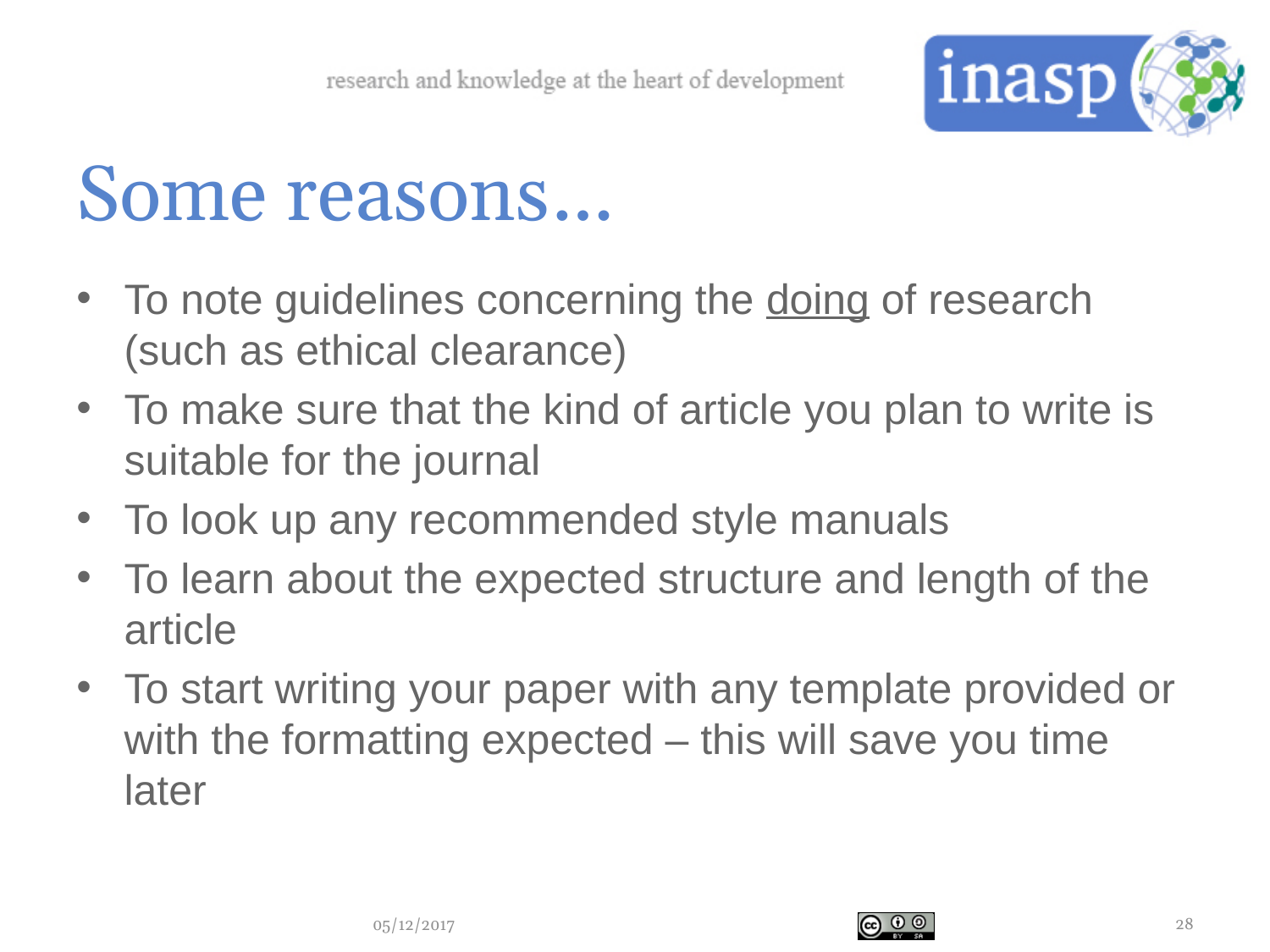

# Some reasons…
To note guidelines concerning the doing of research (such as ethical clearance)
To make sure that the kind of article you plan to write is suitable for the journal
To look up any recommended style manuals
To learn about the expected structure and length of the article
To start writing your paper with any template provided or with the formatting expected – this will save you time later
05/12/2017

28